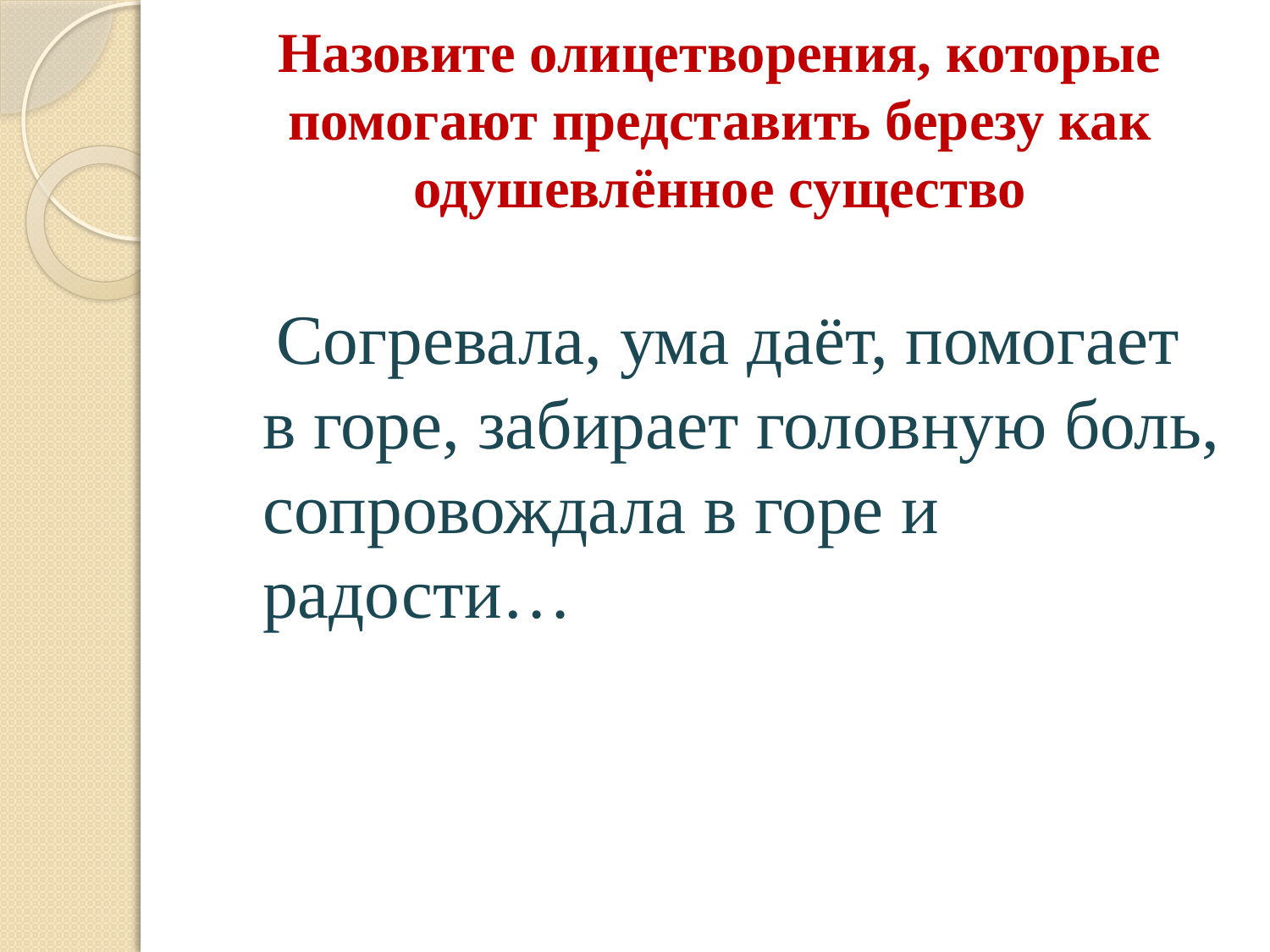

# Назовите олицетворения, которые помогают представить березу как одушевлённое существо
   Согревала, ума даёт, помогает в горе, забирает головную боль, сопровождала в горе и радости…